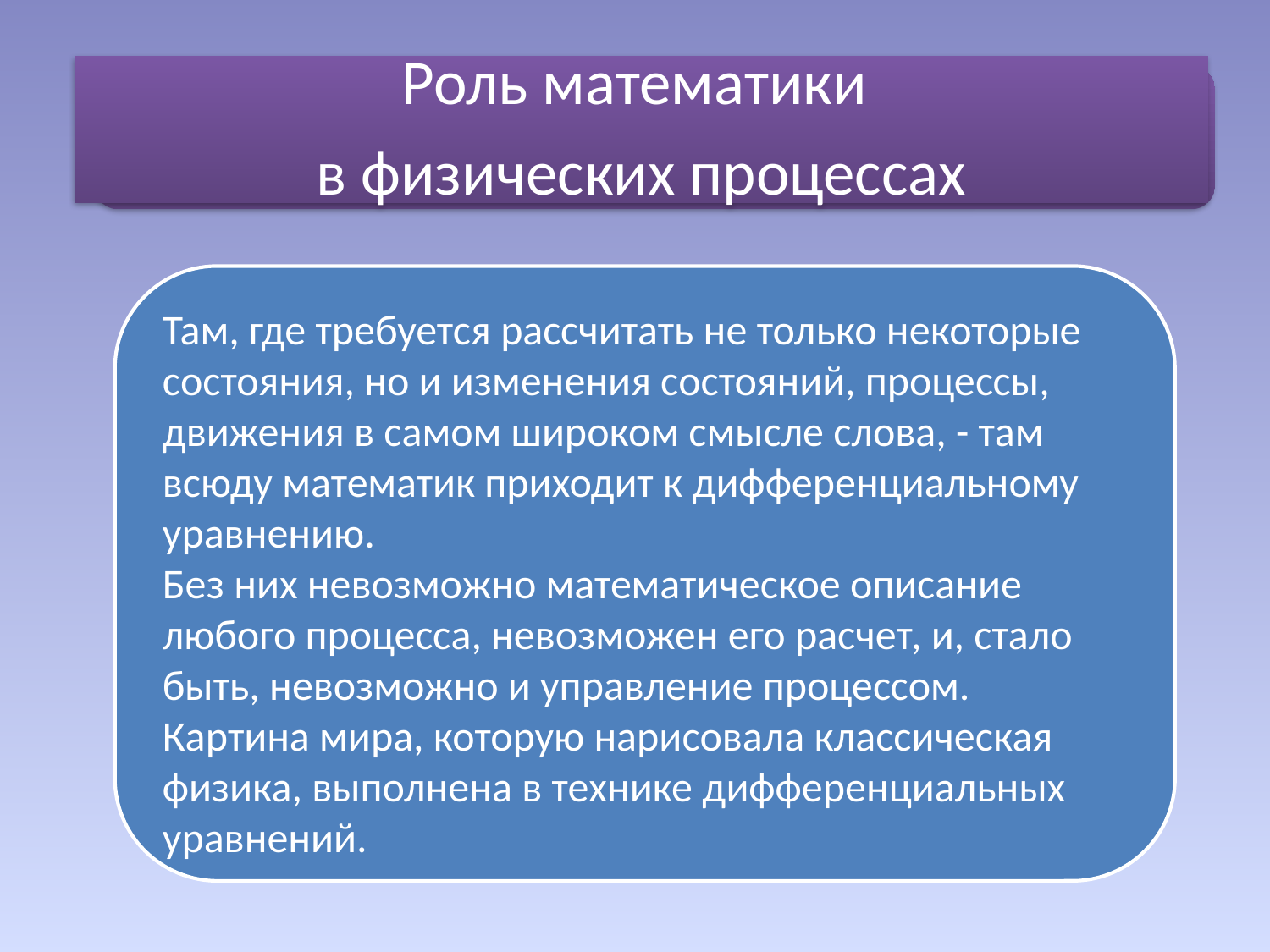

Роль математики
в физических процессах

Там, где требуется рассчитать не только некоторые состояния, но и изменения состояний, процессы, движения в самом широком смысле слова, - там всюду математик приходит к дифференциальному
уравнению.
Без них невозможно математическое описание любого процесса, невозможен его расчет, и, стало быть, невозможно и управление процессом.
Картина мира, которую нарисовала классическая физика, выполнена в технике дифференциальных уравнений.